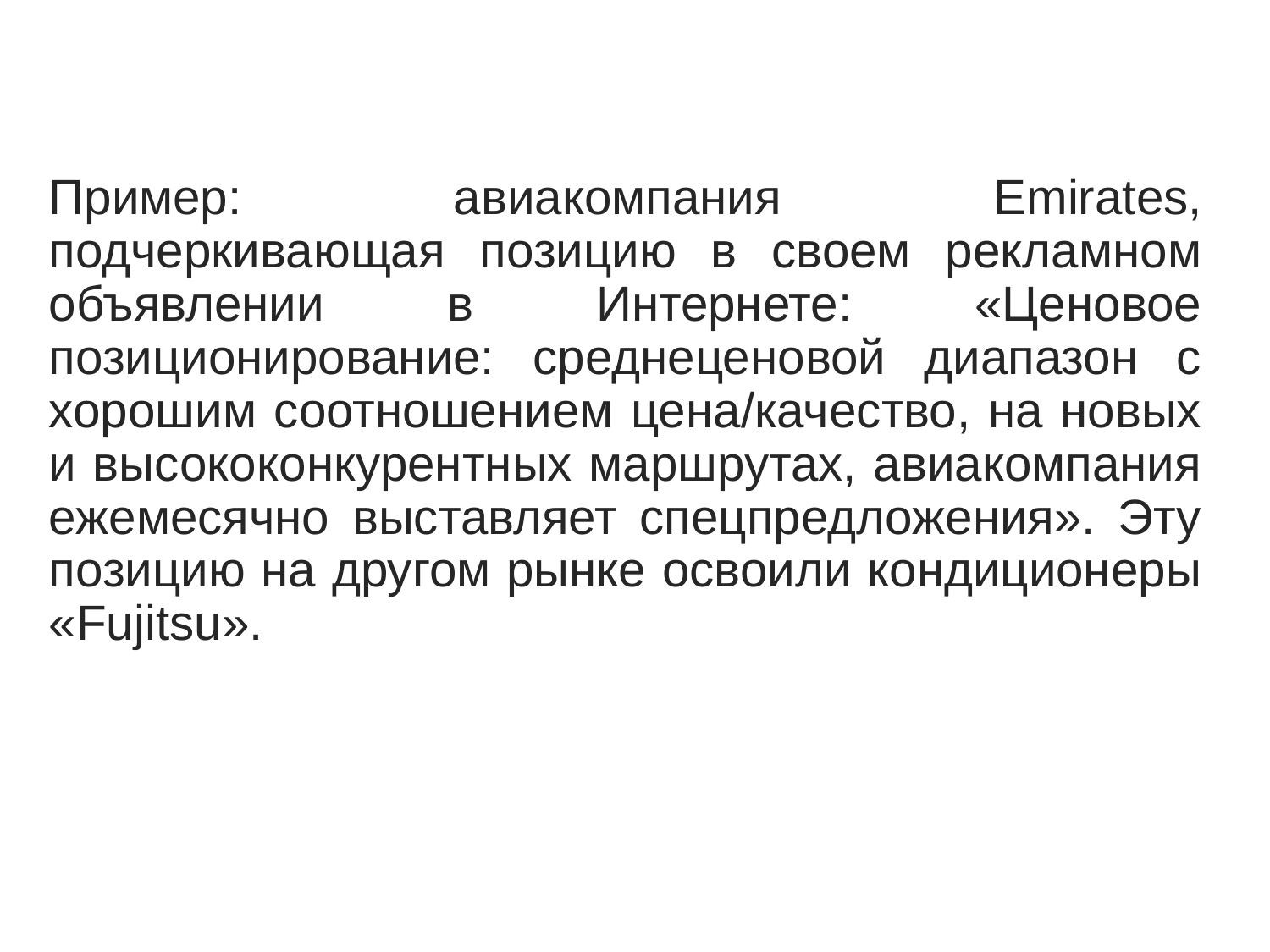

Пример: авиакомпания Emirates, подчеркивающая позицию в своем рекламном объявлении в Интернете: «Ценовое позиционирование: среднеценовой диапазон с хорошим соотношением цена/качество, на новых и высококонкурентных маршрутах, авиакомпания ежемесячно выставляет спецпредложения». Эту позицию на другом рынке освоили кондиционеры «Fujitsu».